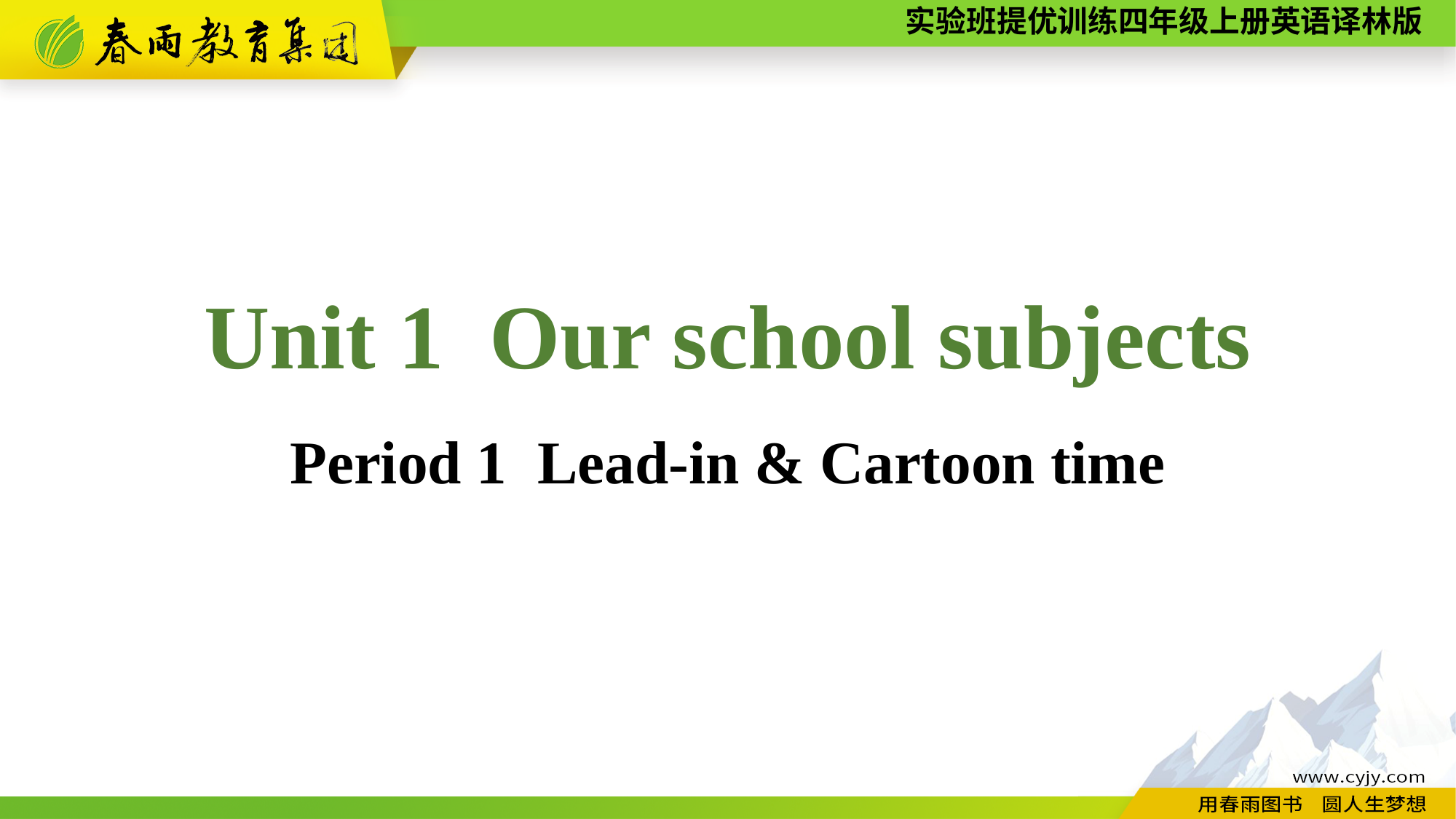

Unit 1  Our school subjects
Period 1  Lead-in & Cartoon time